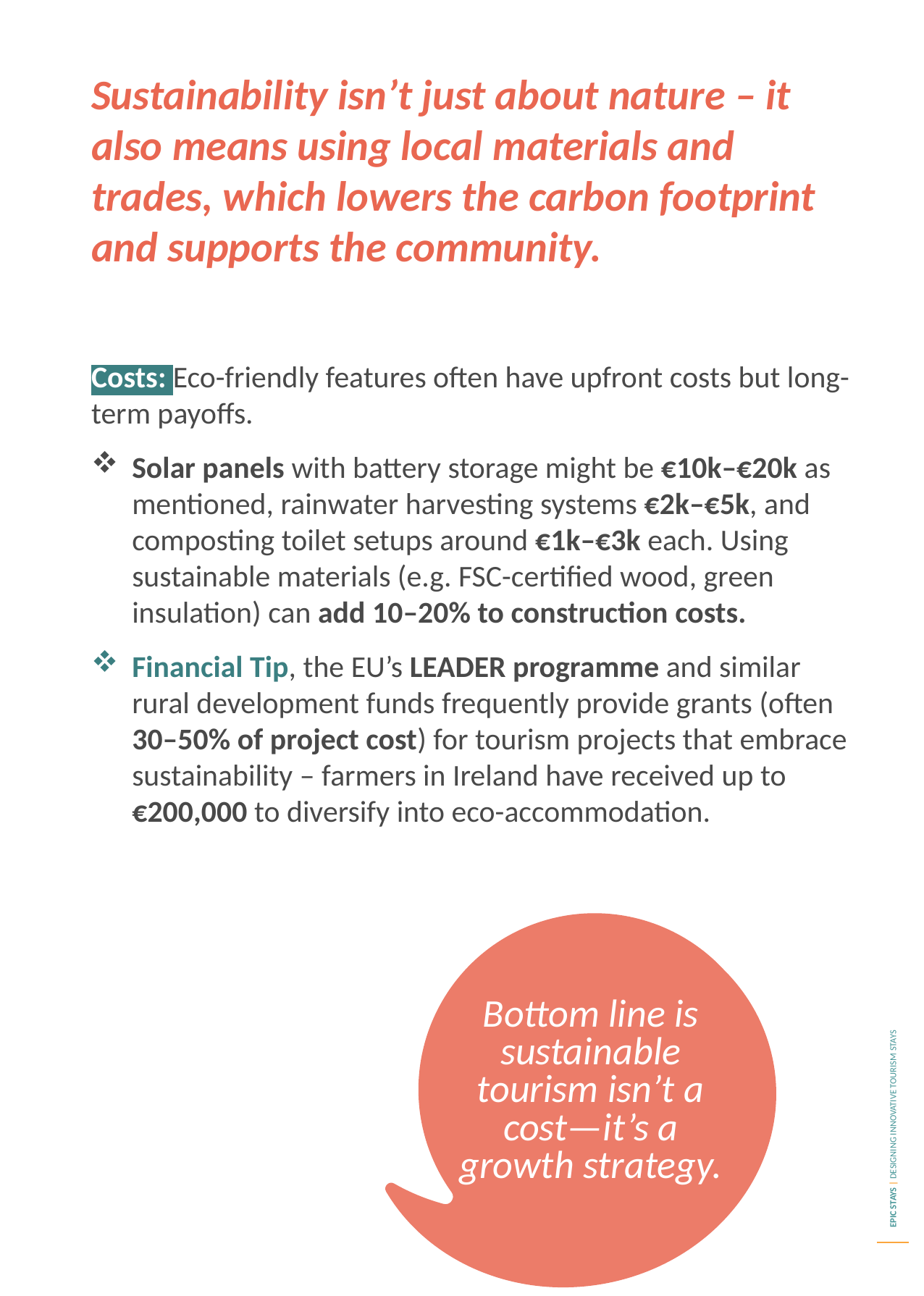

Sustainability isn’t just about nature – it also means using local materials and trades, which lowers the carbon footprint and supports the community.

Costs: Eco-friendly features often have upfront costs but long-term payoffs.
Solar panels with battery storage might be €10k–€20k as mentioned, rainwater harvesting systems €2k–€5k, and composting toilet setups around €1k–€3k each. Using sustainable materials (e.g. FSC-certified wood, green insulation) can add 10–20% to construction costs.
Financial Tip, the EU’s LEADER programme and similar rural development funds frequently provide grants (often 30–50% of project cost) for tourism projects that embrace sustainability – farmers in Ireland have received up to €200,000 to diversify into eco-accommodation.

Bottom line is sustainable tourism isn’t a cost—it’s a growth strategy.